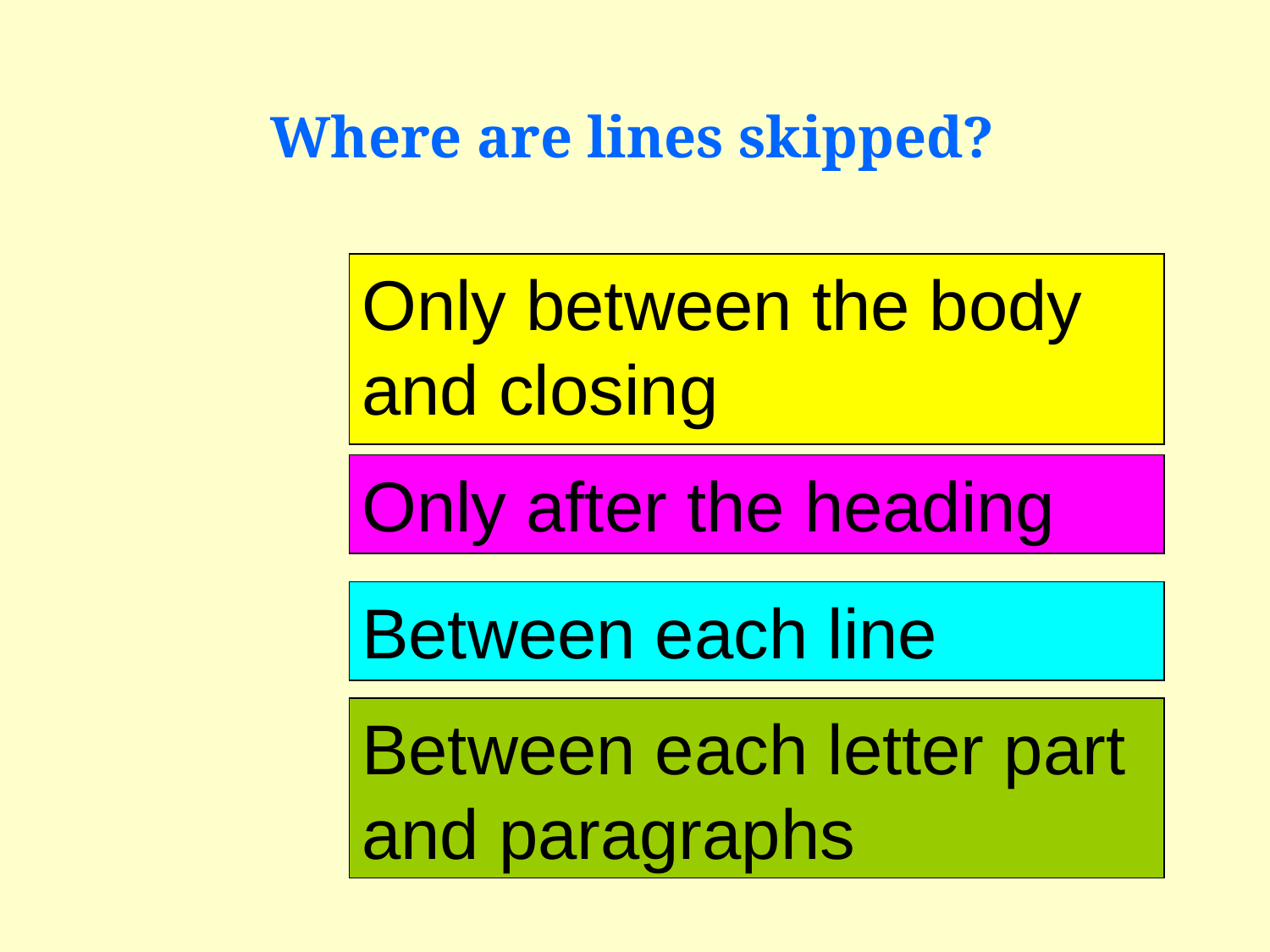

Where are lines skipped?
Only between the body and closing

Only after the heading
Between each line
Between each letter part and paragraphs